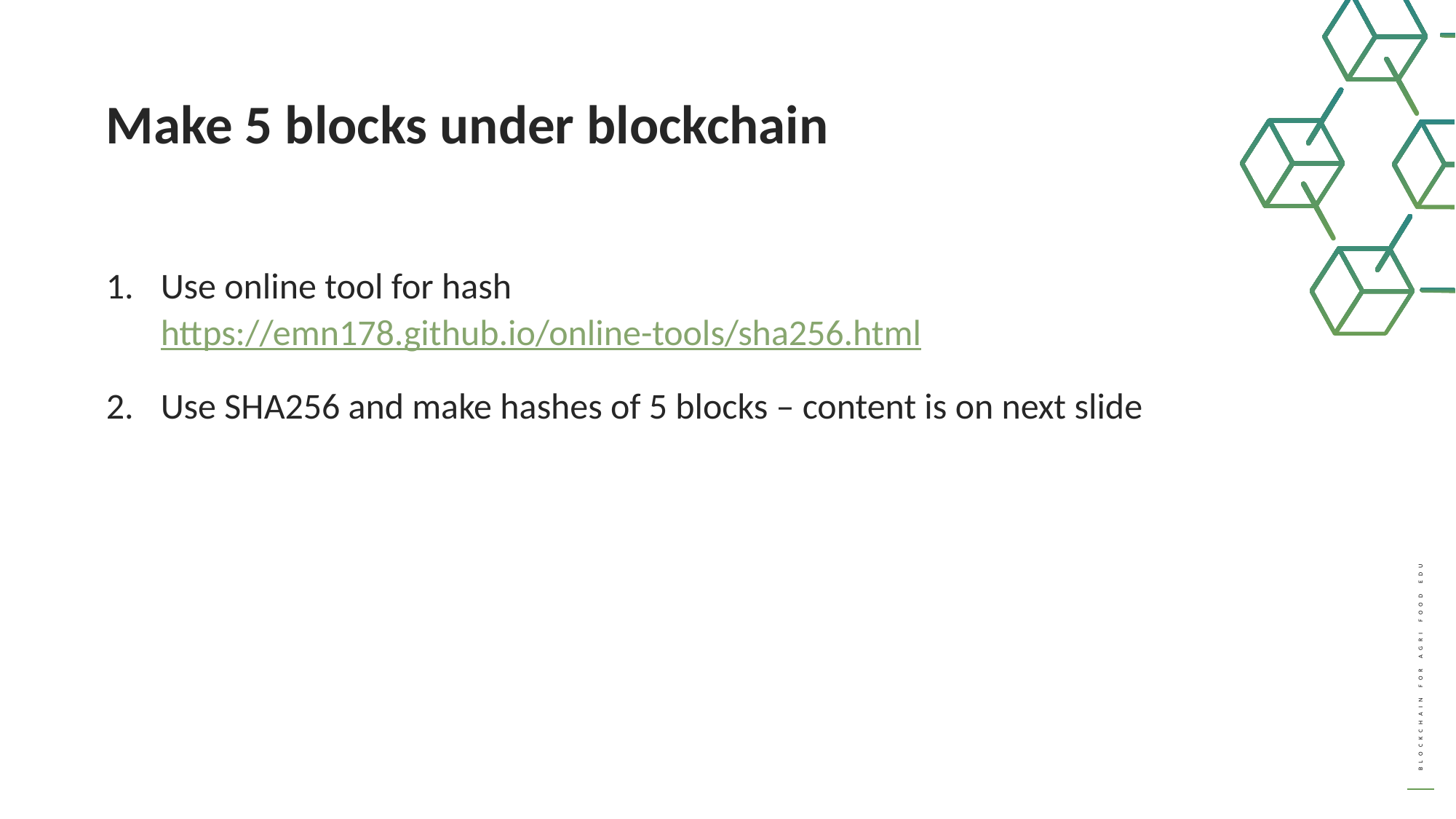

Make 5 blocks under blockchain
Use online tool for hash
https://emn178.github.io/online-tools/sha256.html
Use SHA256 and make hashes of 5 blocks – content is on next slide